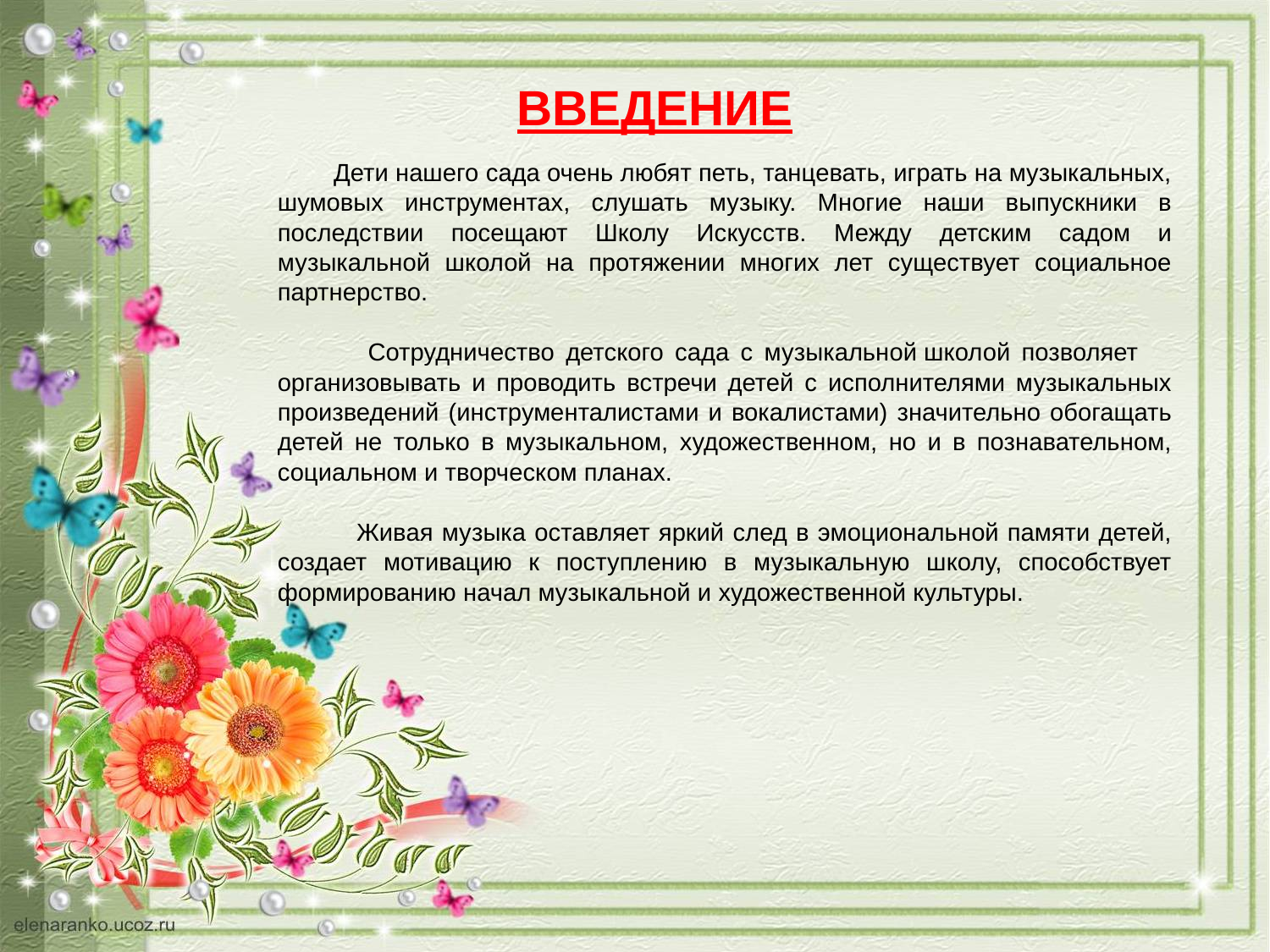

ВВЕДЕНИЕ

        Дети нашего сада очень любят петь, танцевать, играть на музыкальных, шумовых инструментах, слушать музыку. Многие наши выпускники в последствии посещают Школу Искусств. Между детским садом и музыкальной школой на протяжении многих лет существует социальное партнерство.

        Сотрудничество детского сада с музыкальной школой позволяет    организовывать и проводить встречи детей с исполнителями музыкальных произведений (инструменталистами и вокалистами) значительно обогащать детей не только в музыкальном, художественном, но и в познавательном, социальном и творческом планах.

         Живая музыка оставляет яркий след в эмоциональной памяти детей, создает мотивацию к поступлению в музыкальную школу, способствует формированию начал музыкальной и художественной культуры.